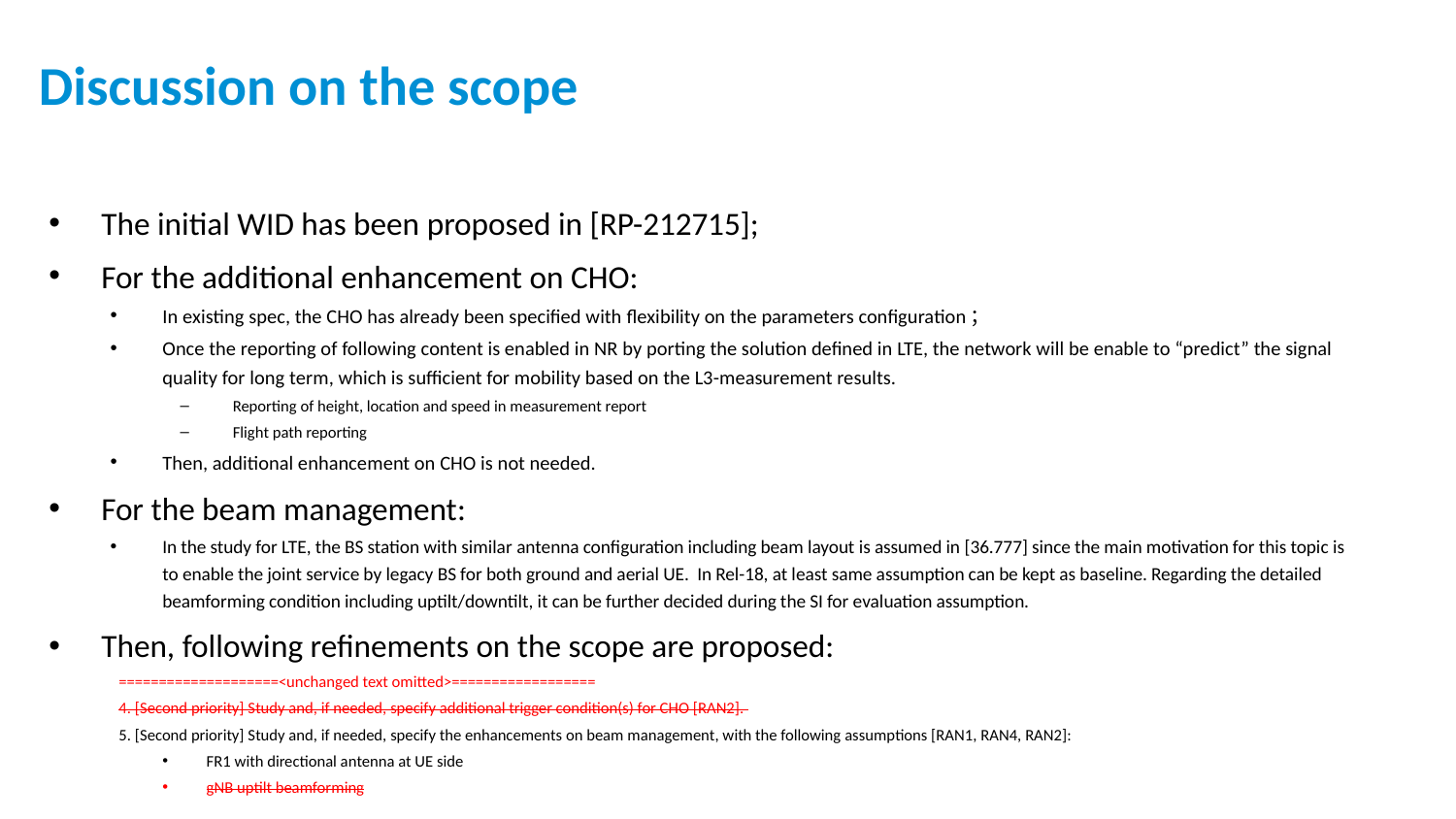

# Discussion on the scope
The initial WID has been proposed in [RP-212715];
For the additional enhancement on CHO:
In existing spec, the CHO has already been specified with flexibility on the parameters configuration；
Once the reporting of following content is enabled in NR by porting the solution defined in LTE, the network will be enable to “predict” the signal quality for long term, which is sufficient for mobility based on the L3-measurement results.
Reporting of height, location and speed in measurement report
Flight path reporting
Then, additional enhancement on CHO is not needed.
For the beam management:
In the study for LTE, the BS station with similar antenna configuration including beam layout is assumed in [36.777] since the main motivation for this topic is to enable the joint service by legacy BS for both ground and aerial UE.  In Rel-18, at least same assumption can be kept as baseline. Regarding the detailed beamforming condition including uptilt/downtilt, it can be further decided during the SI for evaluation assumption.
Then, following refinements on the scope are proposed:
====================<unchanged text omitted>==================
4. [Second priority] Study and, if needed, specify additional trigger condition(s) for CHO [RAN2].
5. [Second priority] Study and, if needed, specify the enhancements on beam management, with the following assumptions [RAN1, RAN4, RAN2]:
FR1 with directional antenna at UE side
gNB uptilt beamforming